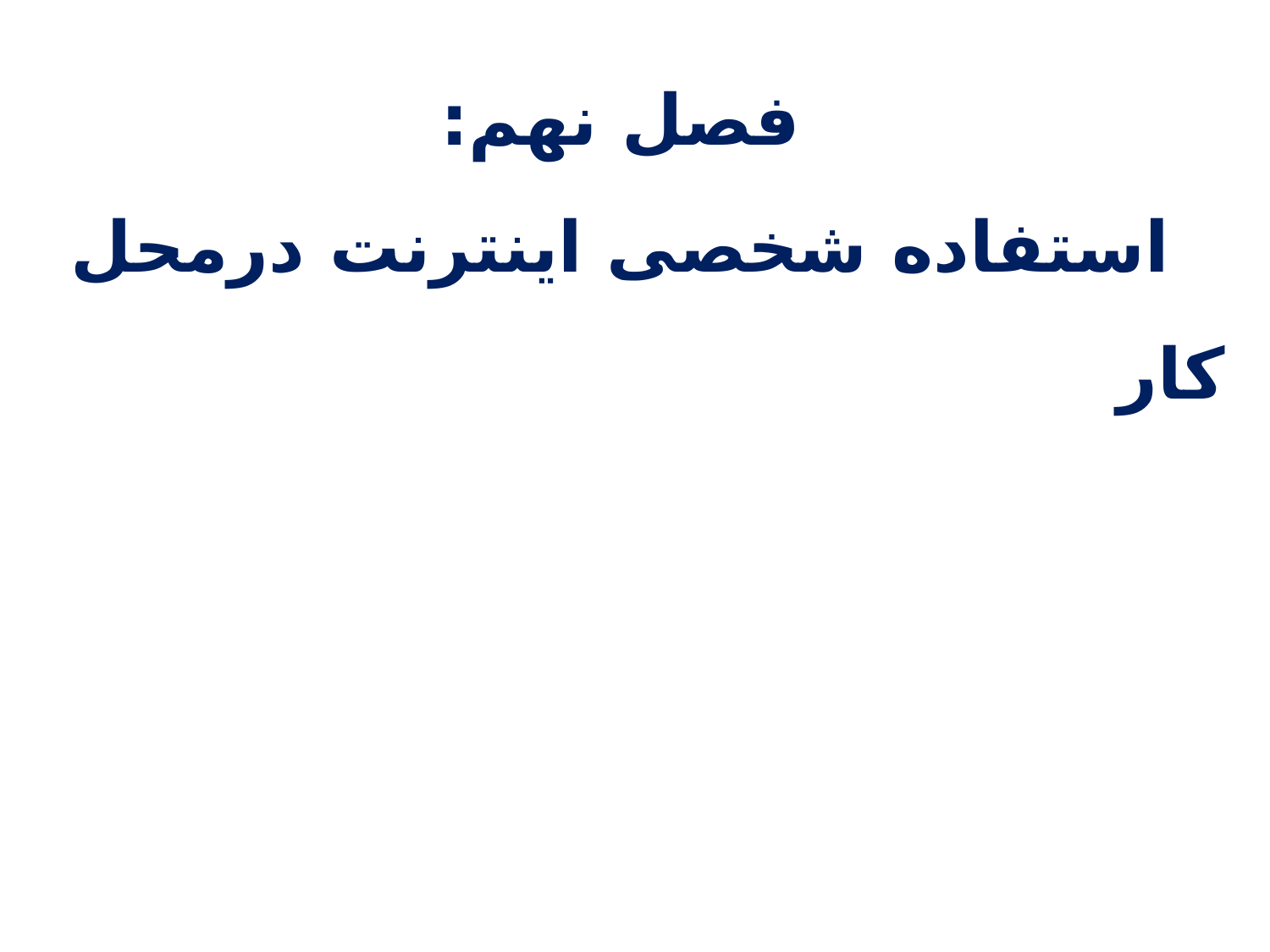

فصل نهم:
استفاده شخصی اینترنت درمحل کار